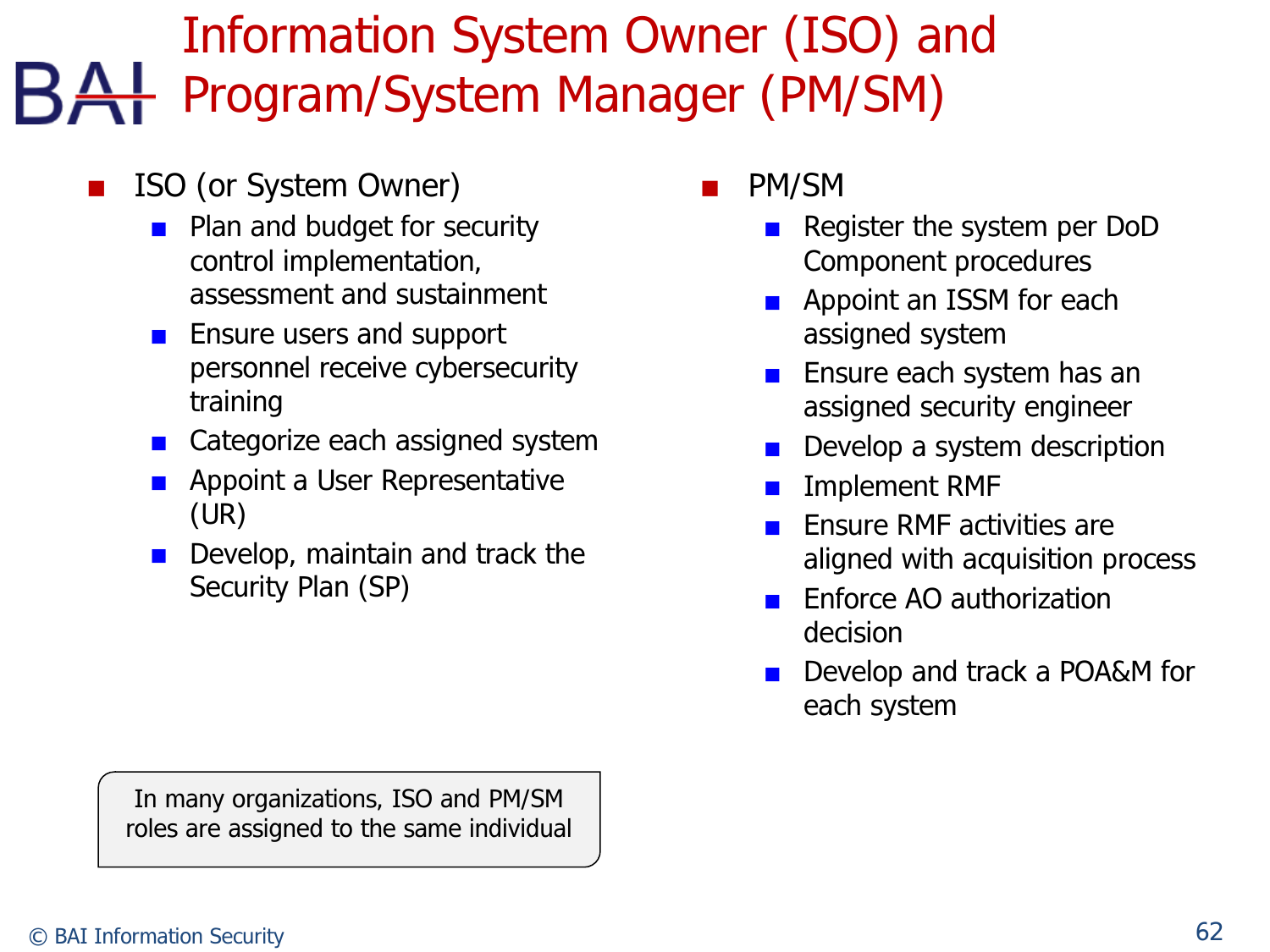

# Information System Owner (ISO) and Program/System Manager (PM/SM)
ISO (or System Owner)
Plan and budget for security control implementation, assessment and sustainment
Ensure users and support personnel receive cybersecurity training
Categorize each assigned system
Appoint a User Representative (UR)
Develop, maintain and track the Security Plan (SP)
PM/SM
Register the system per DoD Component procedures
Appoint an ISSM for each assigned system
Ensure each system has an assigned security engineer
Develop a system description
Implement RMF
Ensure RMF activities are aligned with acquisition process
Enforce AO authorization decision
Develop and track a POA&M for each system

In many organizations, ISO and PM/SM roles are assigned to the same individual